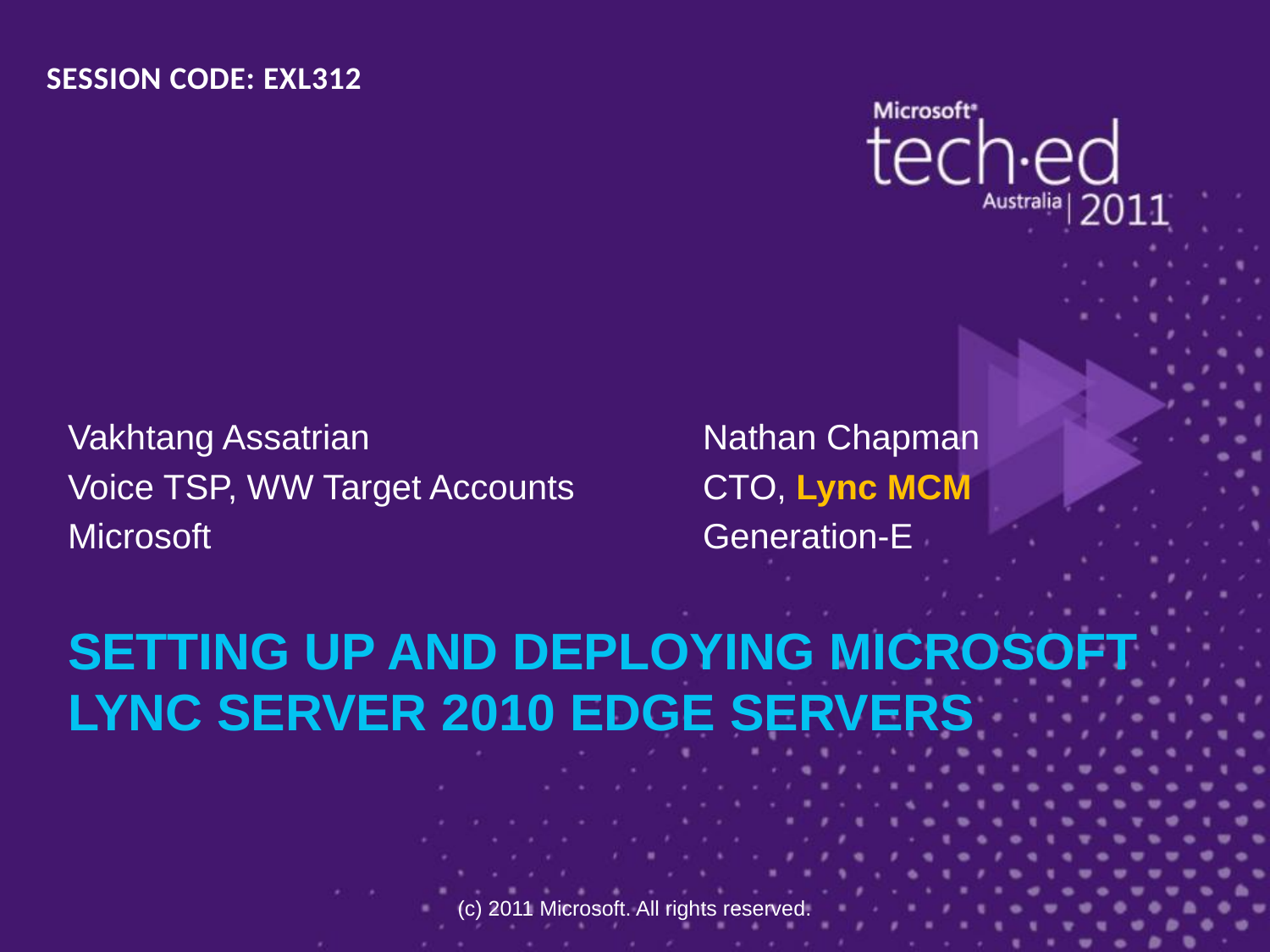

SESSION CODE: EXL312
Vakhtang Assatrian			Nathan Chapman
Voice TSP, WW Target Accounts		CTO, Lync MCM
Microsoft	 			Generation-E

# Setting Up and Deploying Microsoft Lync Server 2010 Edge Servers
(c) 2011 Microsoft. All rights reserved.